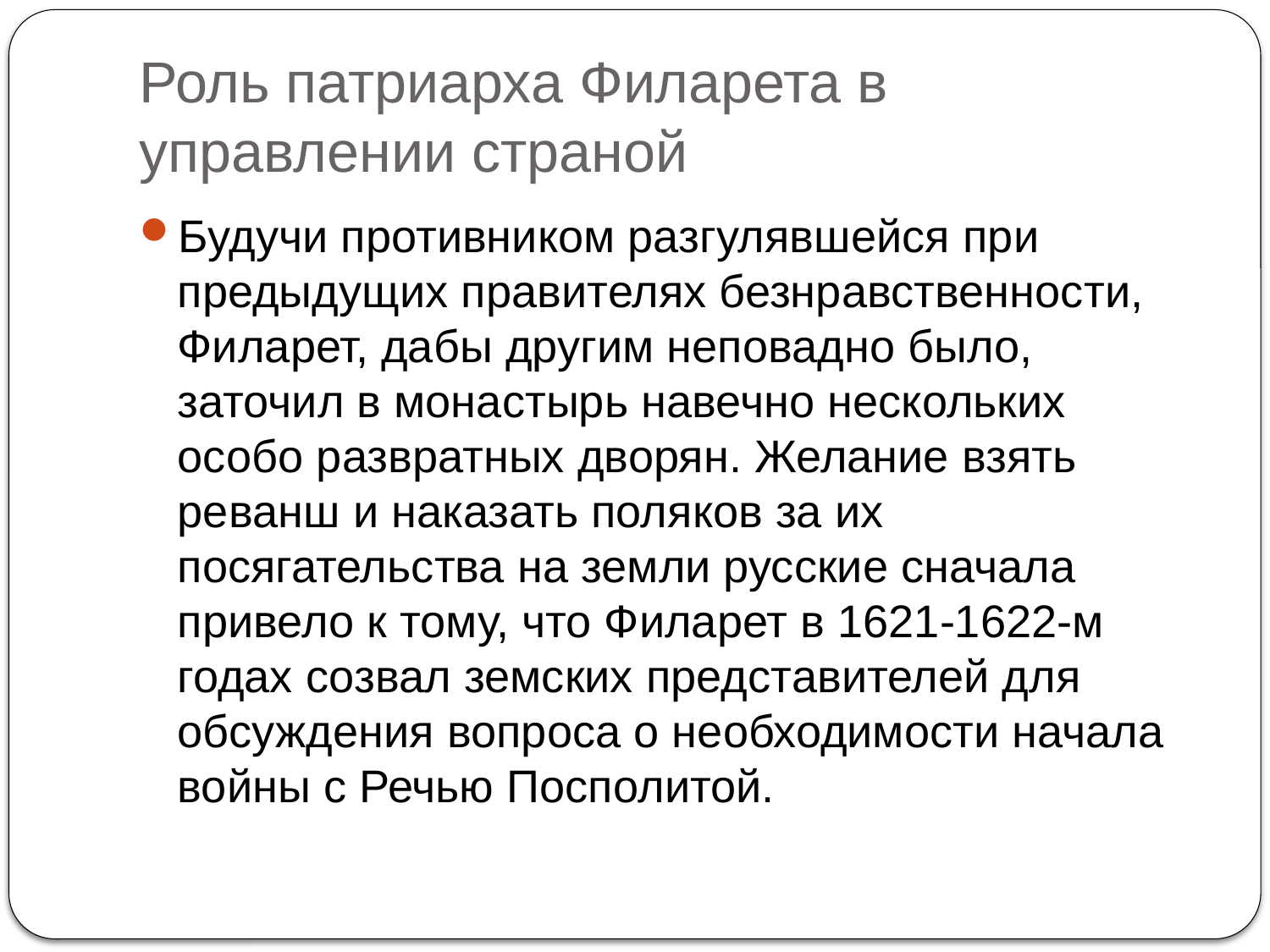

# Роль патриарха Филарета в управлении страной
Будучи противником разгулявшейся при предыдущих правителях безнравственности, Филарет, дабы другим неповадно было, заточил в монастырь навечно нескольких особо развратных дворян. Желание взять реванш и наказать поляков за их посягательства на земли русские сначала привело к тому, что Филарет в 1621-1622-м годах созвал земских представителей для обсуждения вопроса о необходимости начала войны с Речью Посполитой.